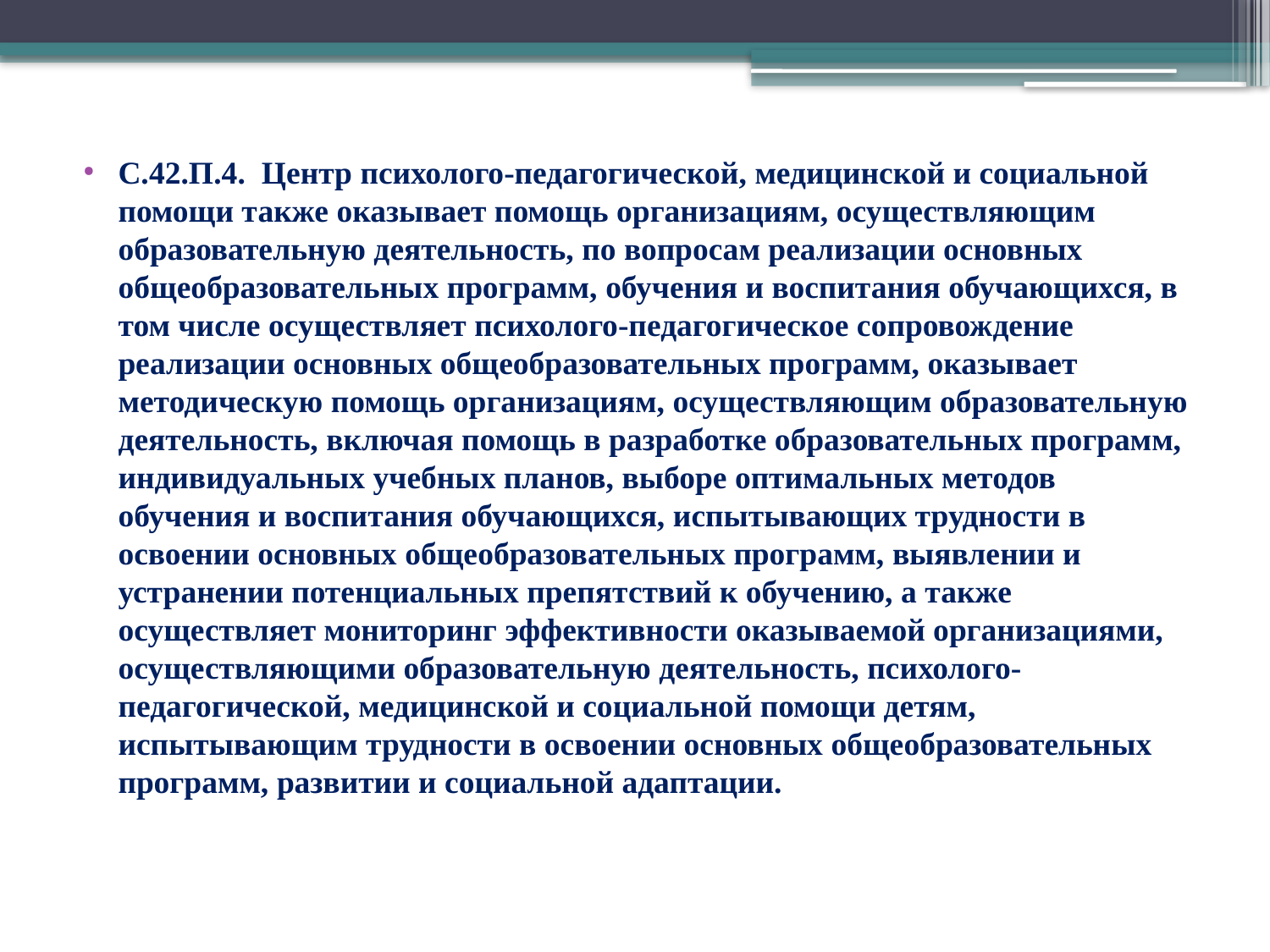

С.42.П.4.  Центр психолого-педагогической, медицинской и социальной помощи также оказывает помощь организациям, осуществляющим образовательную деятельность, по вопросам реализации основных общеобразовательных программ, обучения и воспитания обучающихся, в том числе осуществляет психолого-педагогическое сопровождение реализации основных общеобразовательных программ, оказывает методическую помощь организациям, осуществляющим образовательную деятельность, включая помощь в разработке образовательных программ, индивидуальных учебных планов, выборе оптимальных методов обучения и воспитания обучающихся, испытывающих трудности в освоении основных общеобразовательных программ, выявлении и устранении потенциальных препятствий к обучению, а также осуществляет мониторинг эффективности оказываемой организациями, осуществляющими образовательную деятельность, психолого-педагогической, медицинской и социальной помощи детям, испытывающим трудности в освоении основных общеобразовательных программ, развитии и социальной адаптации.

#